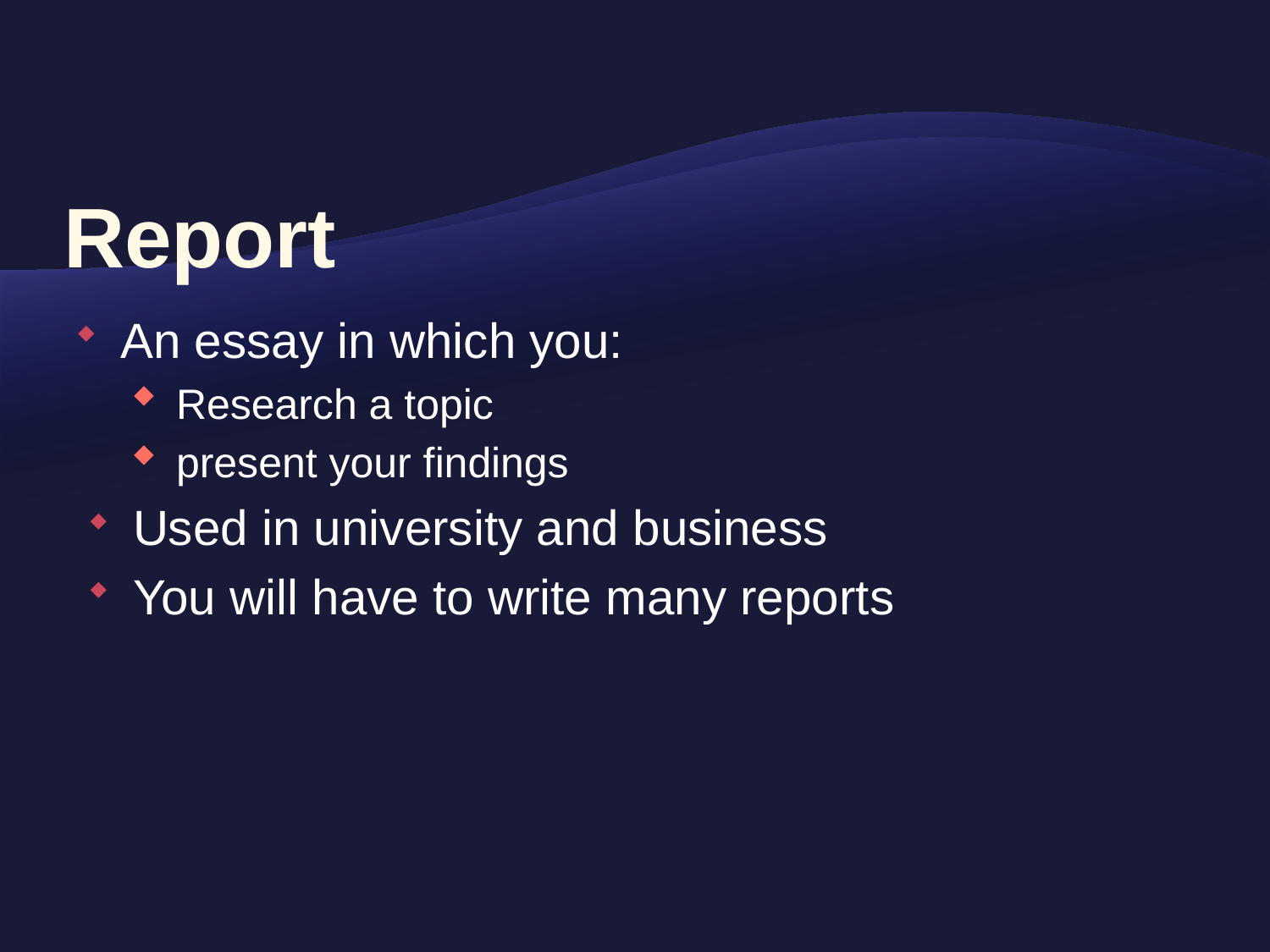

# Report
An essay in which you:
Research a topic
present your findings
Used in university and business
You will have to write many reports